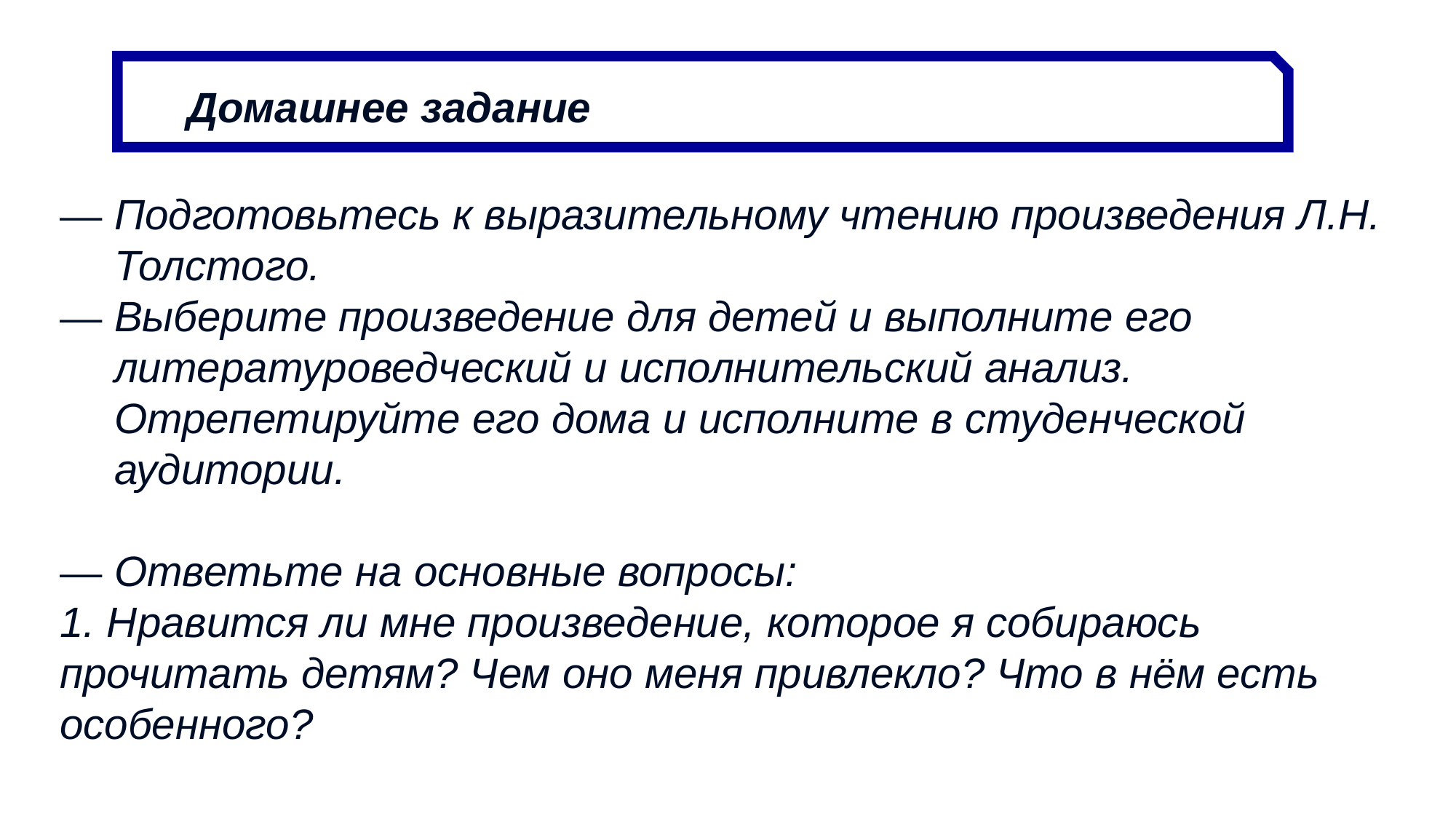

Домашнее задание
Подготовьтесь к выразительному чтению произведения Л.Н. Толстого.
Выберите произведение для детей и выполните его литературоведческий и исполнительский анализ. Отрепетируйте его дома и исполните в студенческой аудитории.

Ответьте на основные вопросы:
1. Нравится ли мне произведение, которое я собираюсь прочитать детям? Чем оно меня привлекло? Что в нём есть особенного?